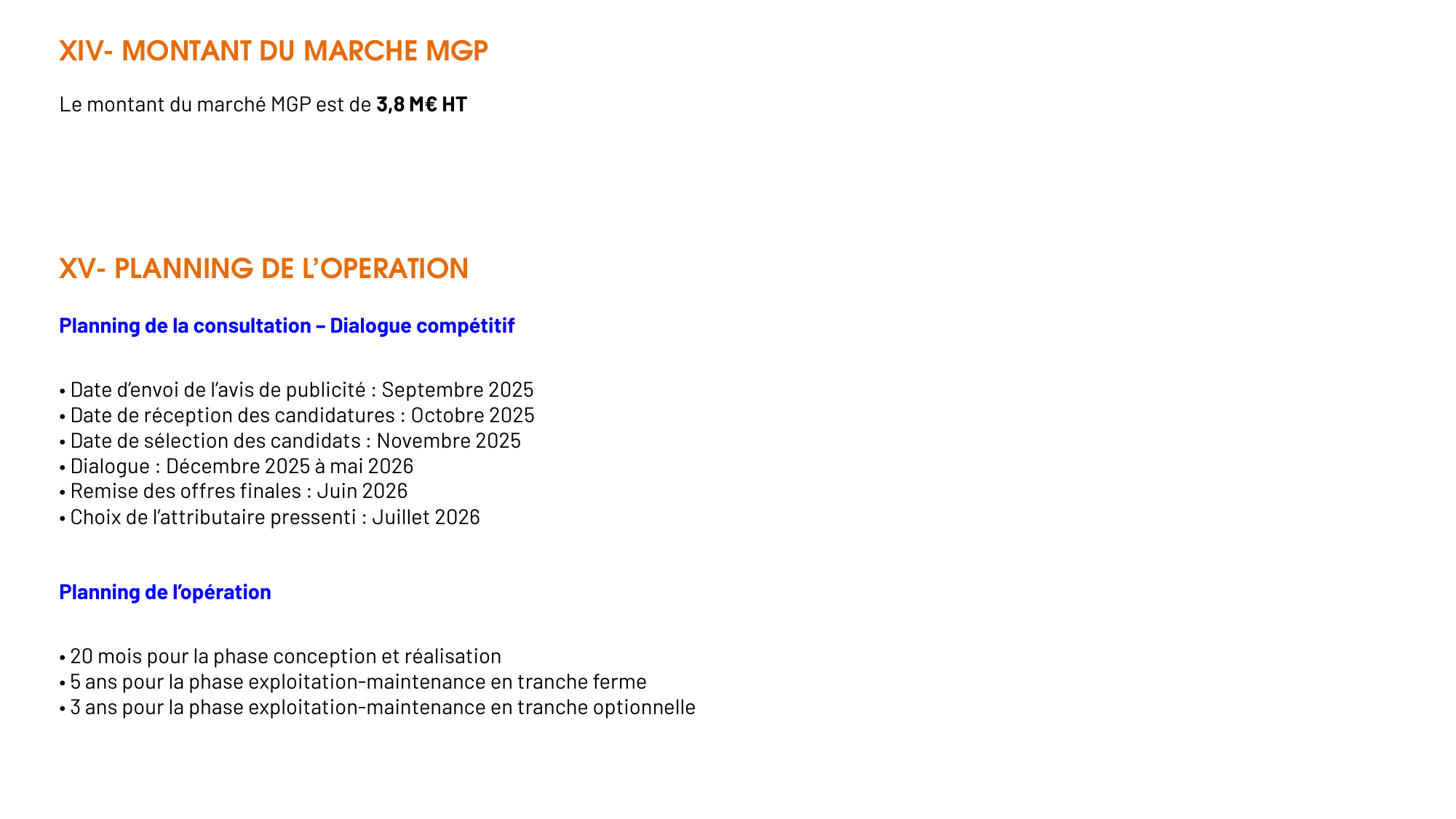

XIV- MONTANT DU MARCHE MGP
Le montant du marché MGP est de 3,8 M€ HT
XV- PLANNING DE L’OPERATION
Planning de la consultation – Dialogue compétitif

• Date d’envoi de l’avis de publicité : Septembre 2025
• Date de réception des candidatures : Octobre 2025
• Date de sélection des candidats : Novembre 2025
• Dialogue : Décembre 2025 à mai 2026
• Remise des offres finales : Juin 2026
• Choix de l’attributaire pressenti : Juillet 2026

Planning de l’opération

• 20 mois pour la phase conception et réalisation
• 5 ans pour la phase exploitation-maintenance en tranche ferme
• 3 ans pour la phase exploitation-maintenance en tranche optionnelle